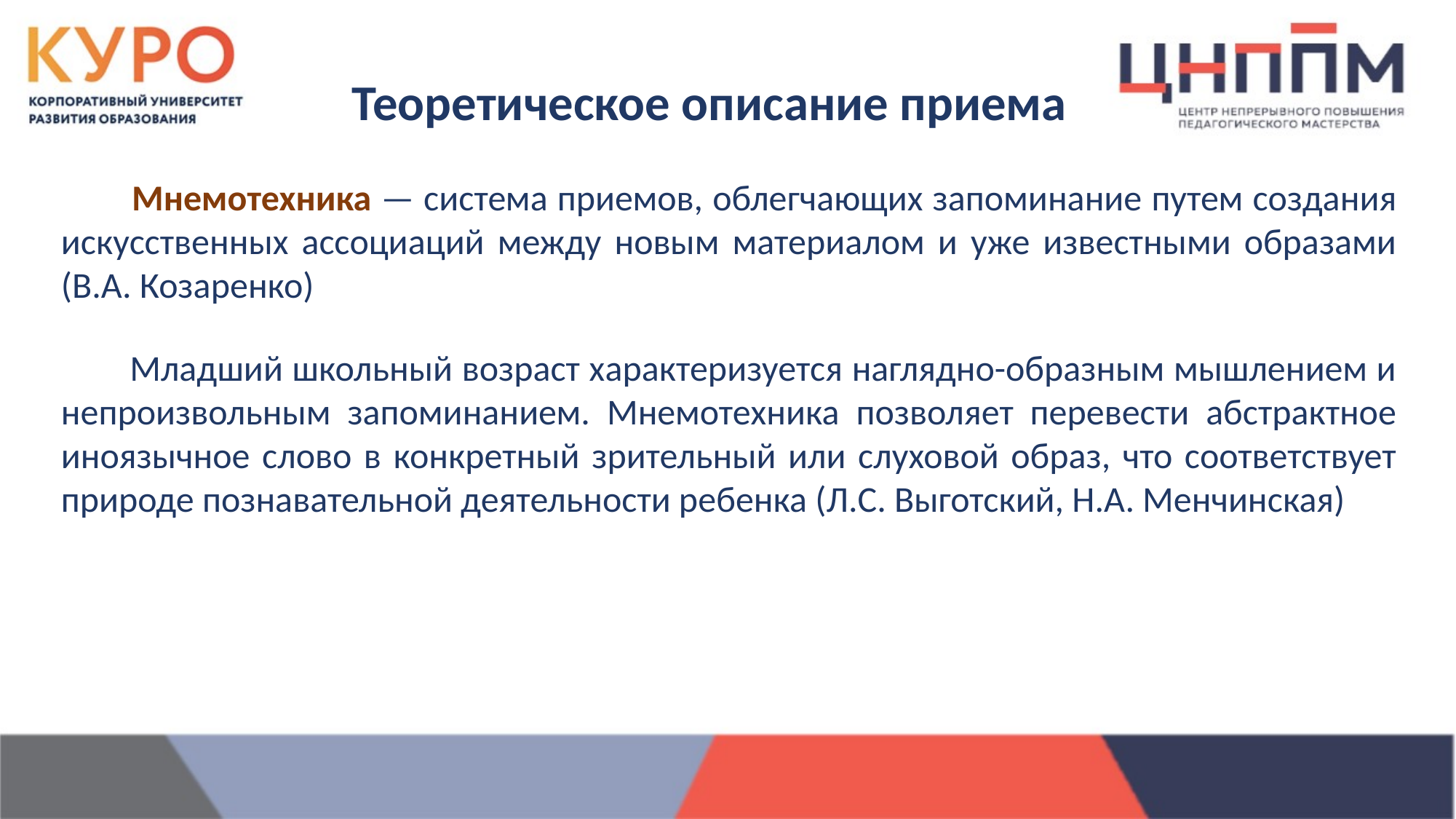

# Теоретическое описание приема
        Мнемотехника — система приемов, облегчающих запоминание путем создания искусственных ассоциаций между новым материалом и уже известными образами (В.А. Козаренко)

        Младший школьный возраст характеризуется наглядно-образным мышлением и непроизвольным запоминанием. Мнемотехника позволяет перевести абстрактное иноязычное слово в конкретный зрительный или слуховой образ, что соответствует природе познавательной деятельности ребенка (Л.С. Выготский, Н.А. Менчинская)